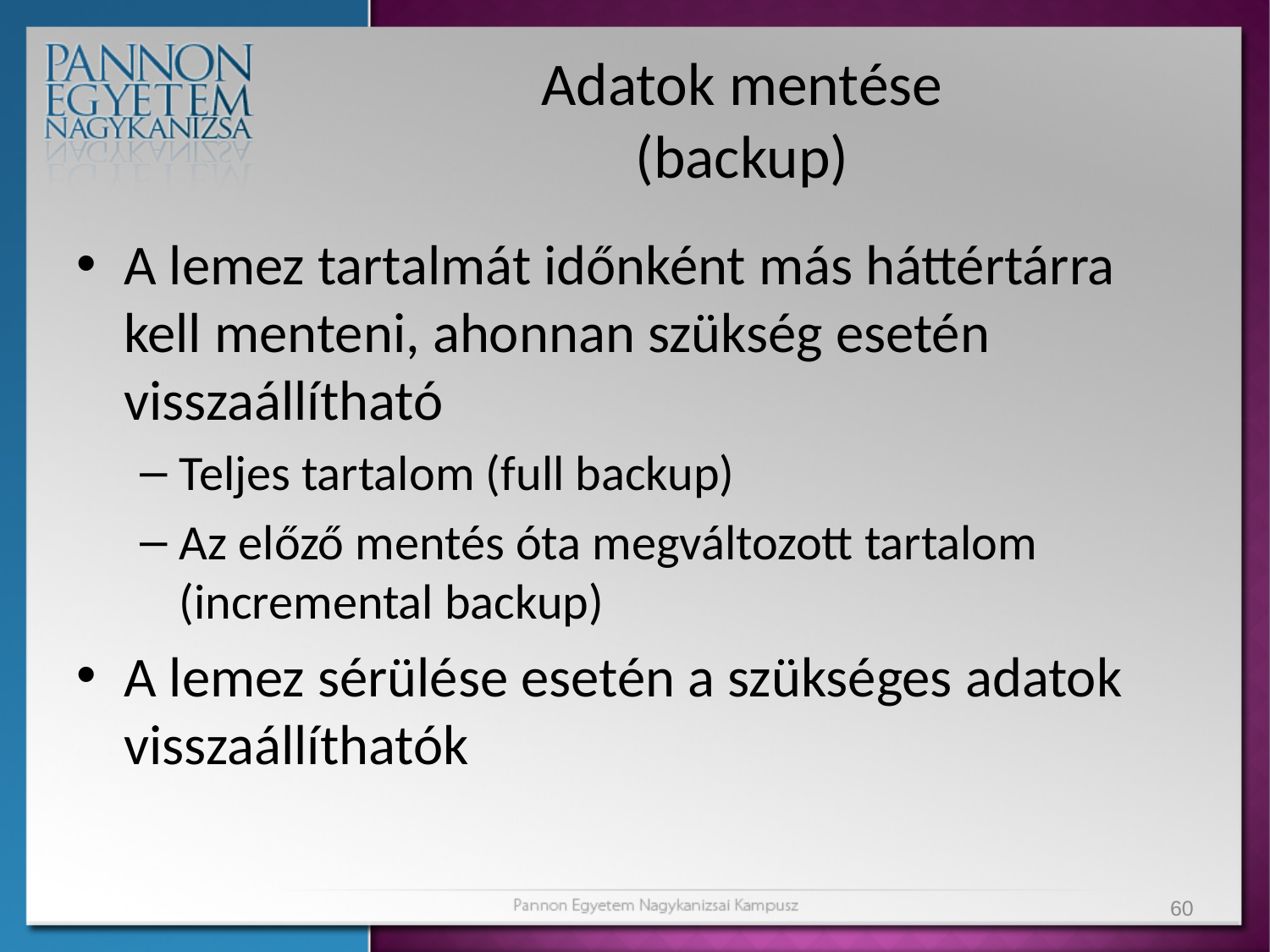

# Adatok mentése (backup)
A lemez tartalmát időnként más háttértárra kell menteni, ahonnan szükség esetén visszaállítható
Teljes tartalom (full backup)
Az előző mentés óta megváltozott tartalom (incremental backup)
A lemez sérülése esetén a szükséges adatok visszaállíthatók
60